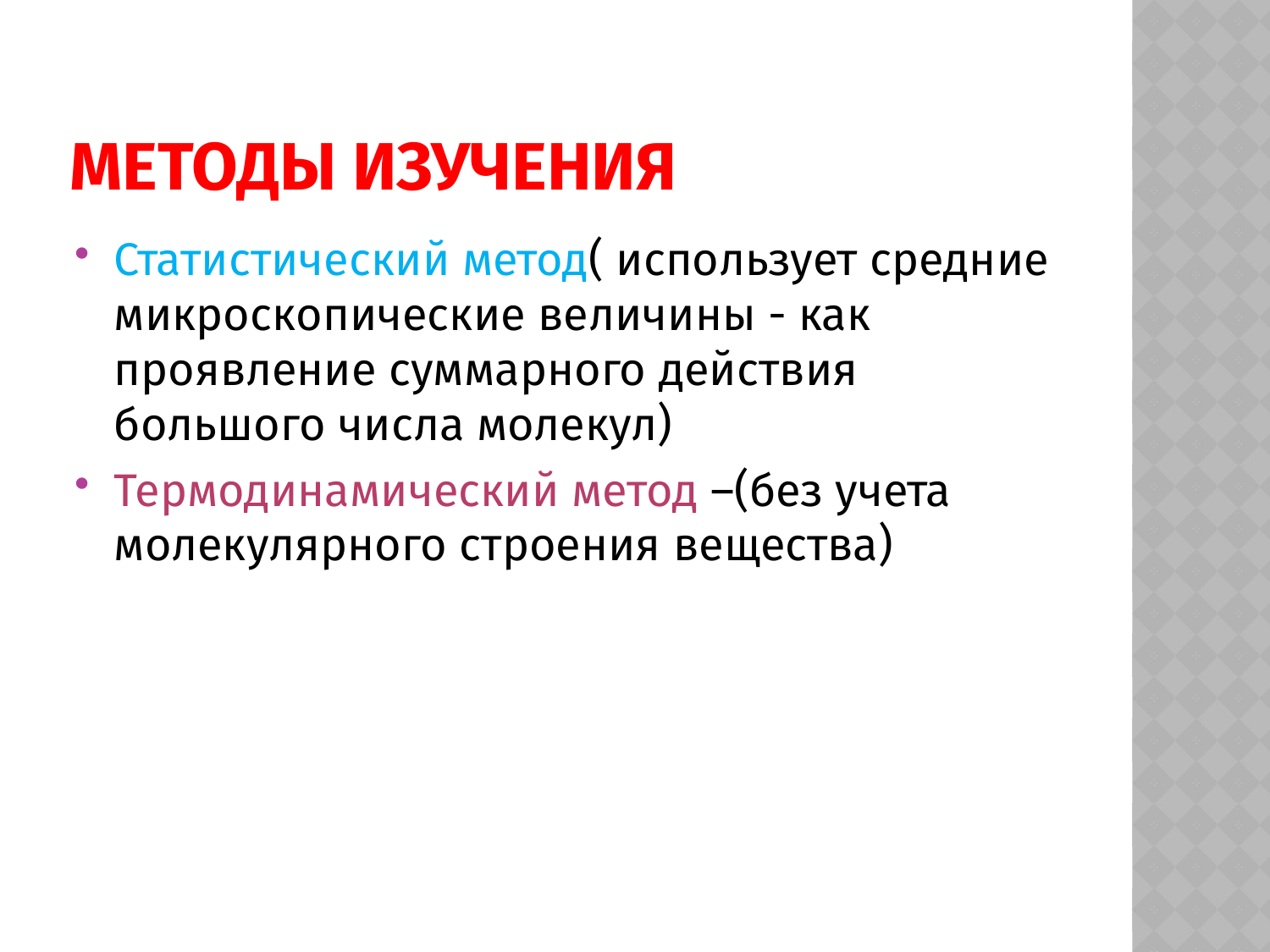

# Методы изучения
Статистический метод( использует средние микроскопические величины - как проявление суммарного действия большого числа молекул)
Термодинамический метод –(без учета молекулярного строения вещества)